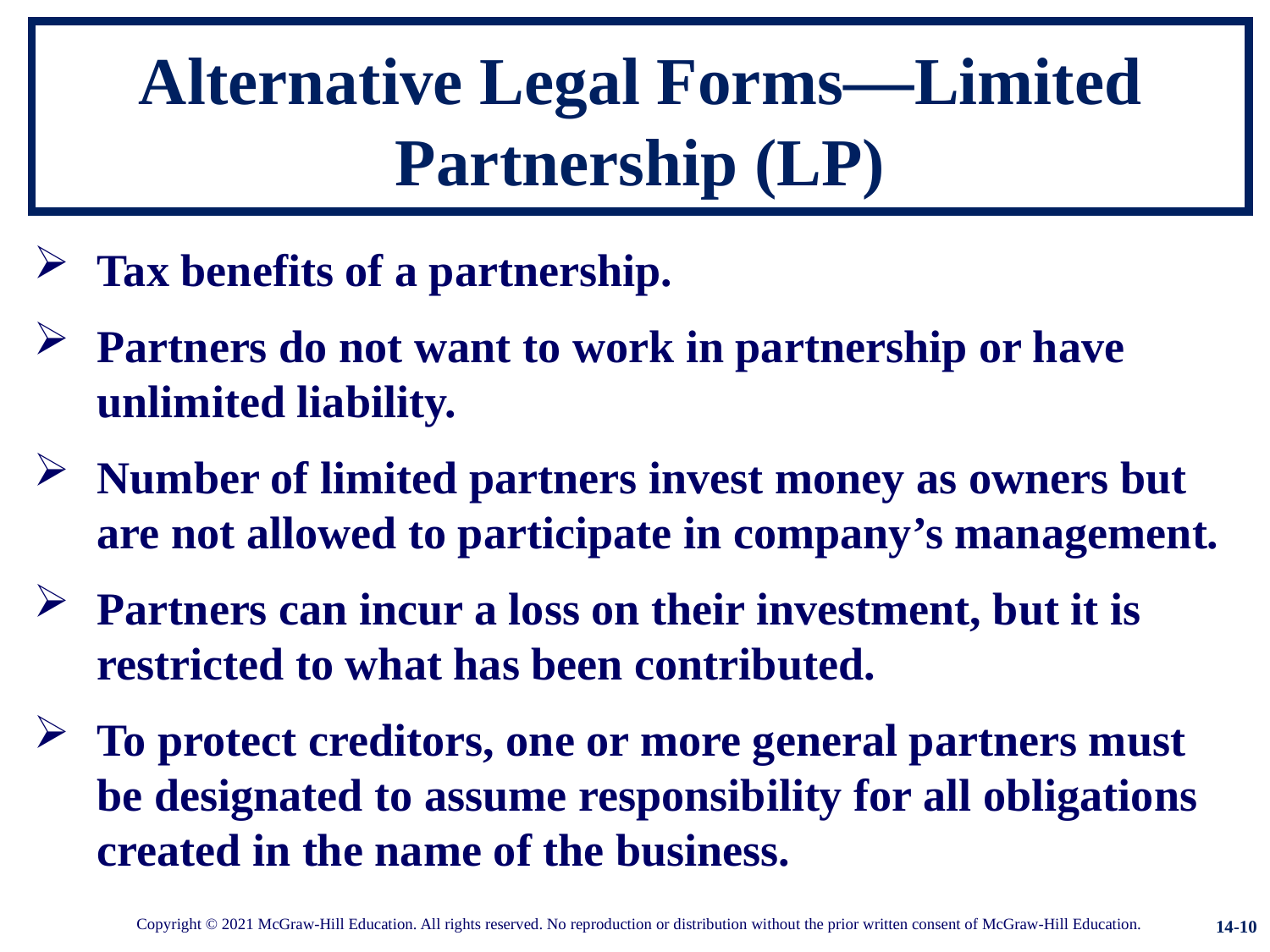

# Alternative Legal Forms—Limited Partnership (LP)
Tax benefits of a partnership.
Partners do not want to work in partnership or have unlimited liability.
Number of limited partners invest money as owners but are not allowed to participate in company’s management.
Partners can incur a loss on their investment, but it is restricted to what has been contributed.
To protect creditors, one or more general partners must be designated to assume responsibility for all obligations created in the name of the business.
14-10
Copyright © 2021 McGraw-Hill Education. All rights reserved. No reproduction or distribution without the prior written consent of McGraw-Hill Education.